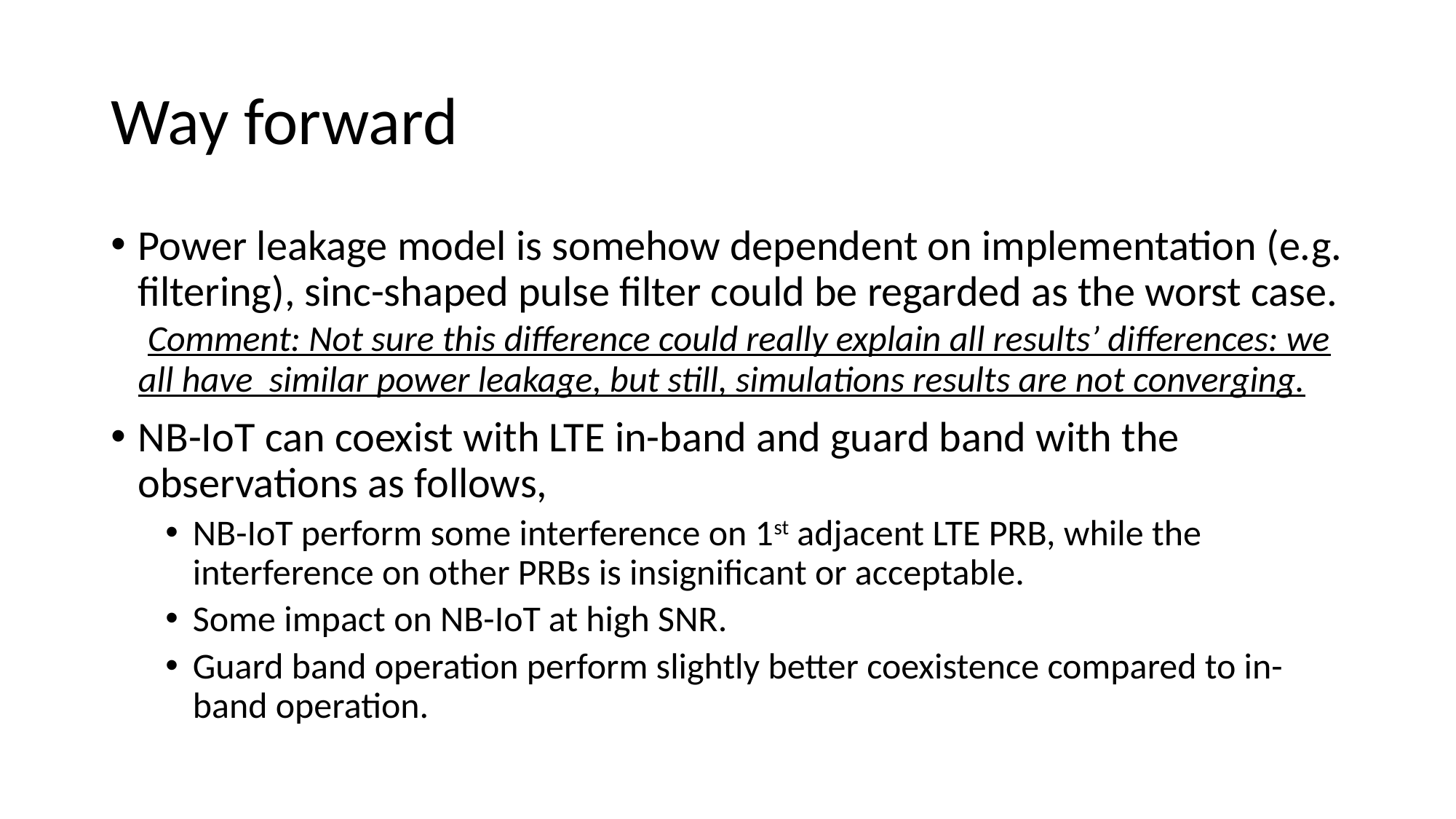

# Way forward
Power leakage model is somehow dependent on implementation (e.g. filtering), sinc-shaped pulse filter could be regarded as the worst case.  Comment: Not sure this difference could really explain all results’ differences: we all have  similar power leakage, but still, simulations results are not converging.
NB-IoT can coexist with LTE in-band and guard band with the observations as follows,
NB-IoT perform some interference on 1st adjacent LTE PRB, while the interference on other PRBs is insignificant or acceptable.
Some impact on NB-IoT at high SNR.
Guard band operation perform slightly better coexistence compared to in-band operation.